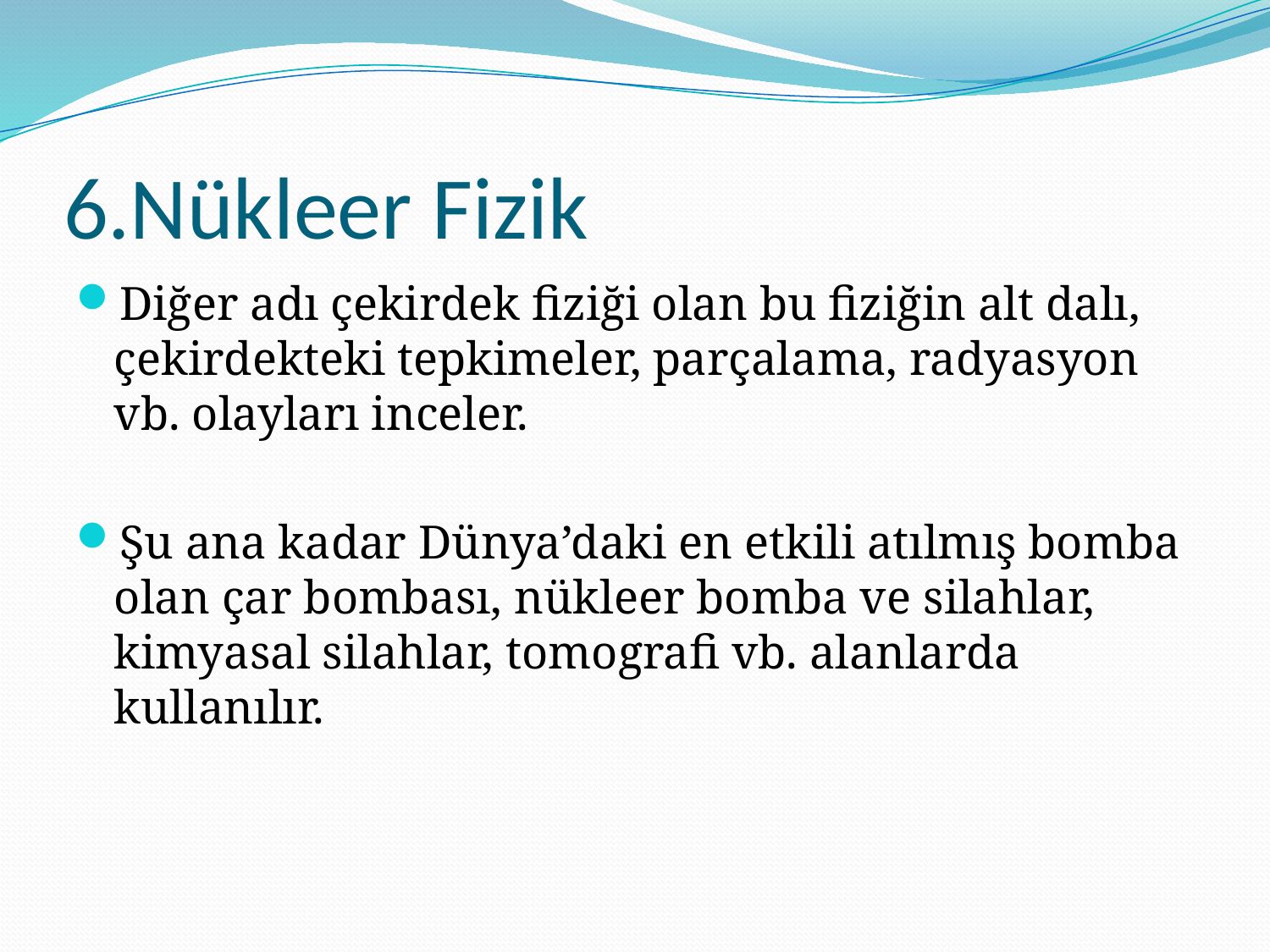

# 6.Nükleer Fizik
Diğer adı çekirdek fiziği olan bu fiziğin alt dalı, çekirdekteki tepkimeler, parçalama, radyasyon vb. olayları inceler.

Şu ana kadar Dünya’daki en etkili atılmış bomba olan çar bombası, nükleer bomba ve silahlar, kimyasal silahlar, tomografi vb. alanlarda kullanılır.